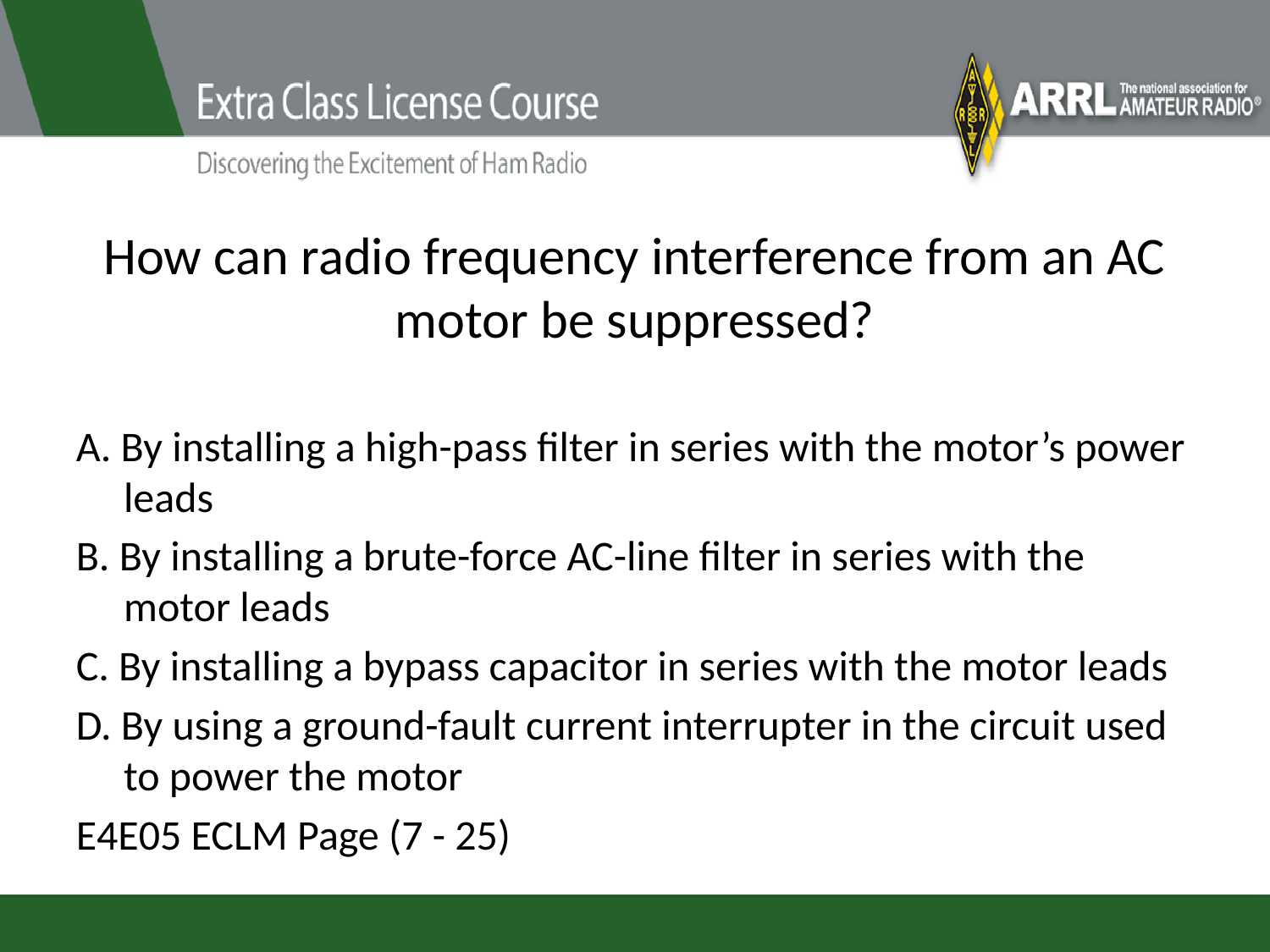

# How can radio frequency interference from an AC motor be suppressed?
A. By installing a high-pass filter in series with the motor’s power leads
B. By installing a brute-force AC-line filter in series with the motor leads
C. By installing a bypass capacitor in series with the motor leads
D. By using a ground-fault current interrupter in the circuit used to power the motor
E4E05 ECLM Page (7 - 25)